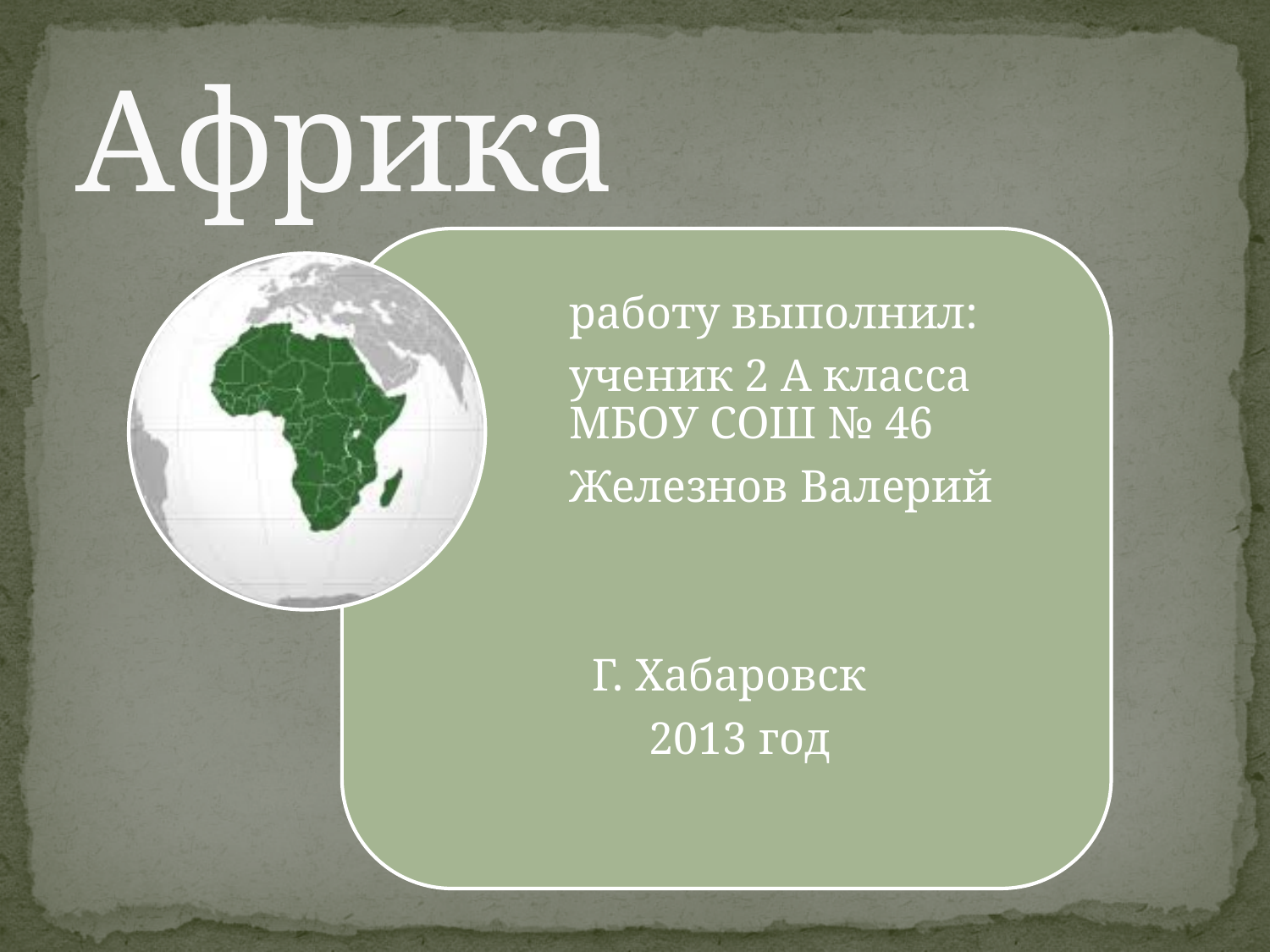

# Африка
работу выполнил:
ученик 2 А класса МБОУ СОШ № 46
Железнов Валерий

  Г. Хабаровск
       2013 год